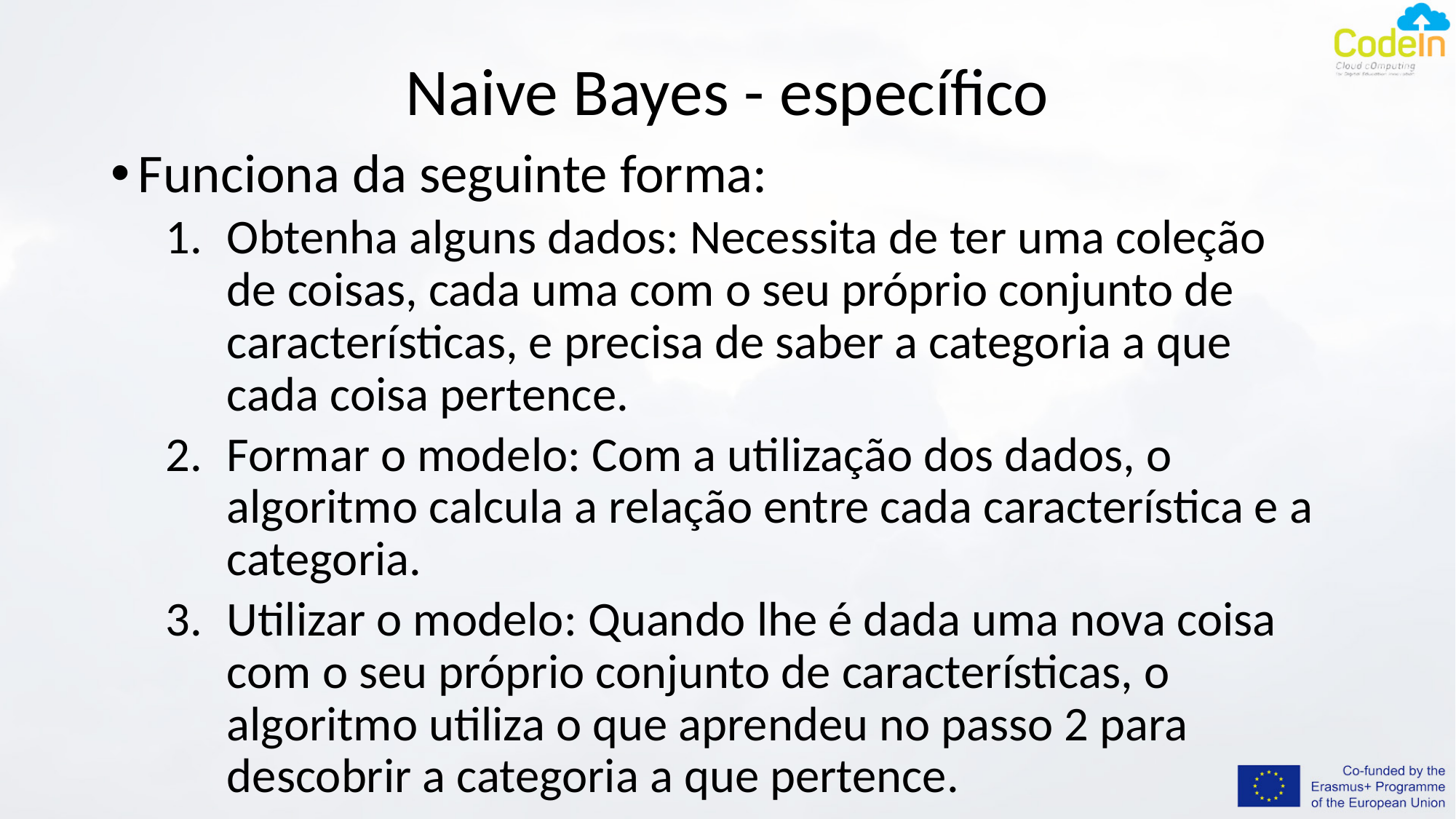

# Naive Bayes - específico
Funciona da seguinte forma:
Obtenha alguns dados: Necessita de ter uma coleção de coisas, cada uma com o seu próprio conjunto de características, e precisa de saber a categoria a que cada coisa pertence.
Formar o modelo: Com a utilização dos dados, o algoritmo calcula a relação entre cada característica e a categoria.
Utilizar o modelo: Quando lhe é dada uma nova coisa com o seu próprio conjunto de características, o algoritmo utiliza o que aprendeu no passo 2 para descobrir a categoria a que pertence.